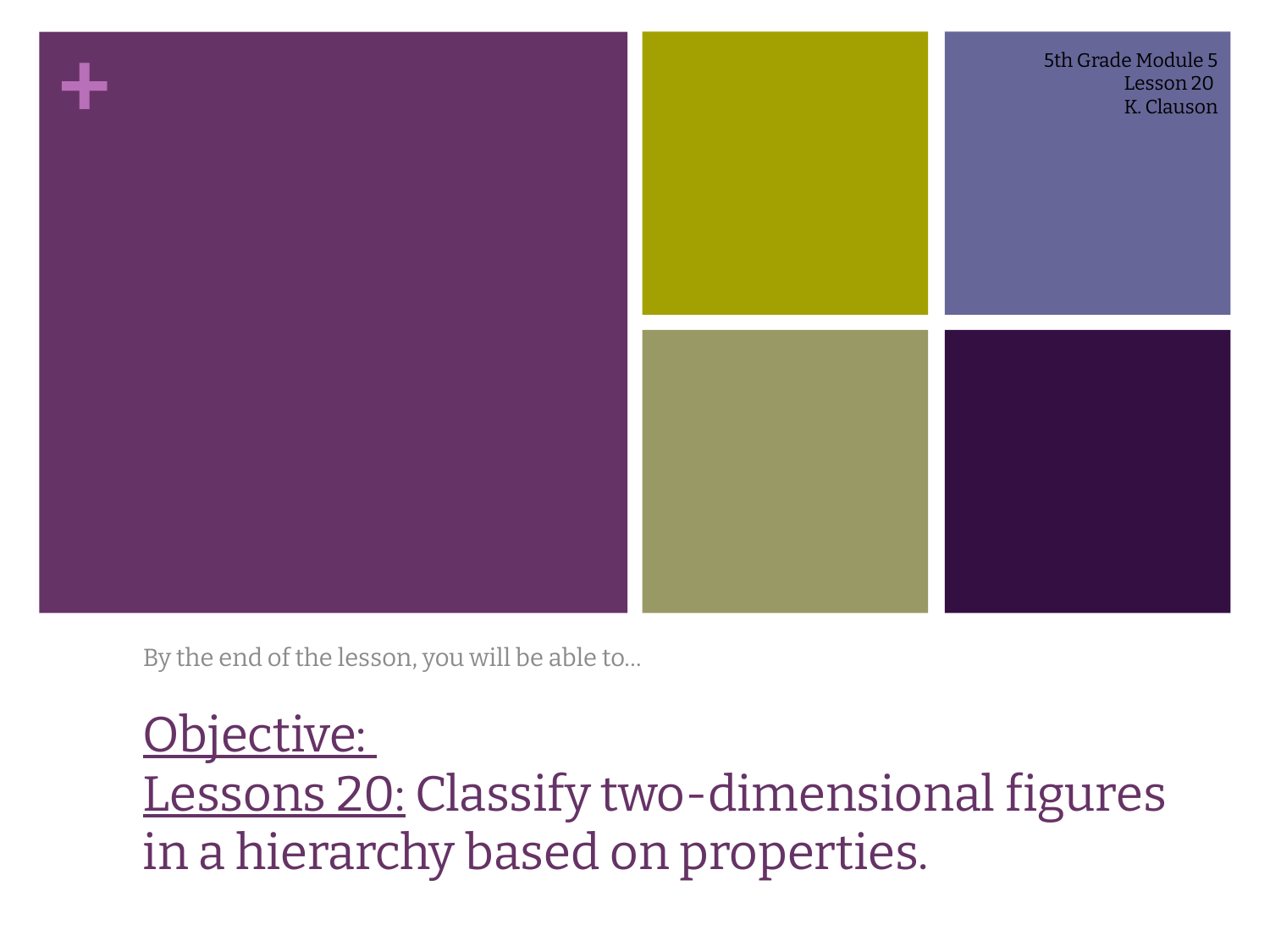

5th Grade Module 5
Lesson 20
K. Clauson
By the end of the lesson, you will be able to…
# Objective: Lessons 20: Classify two-dimensional figures in a hierarchy based on properties.